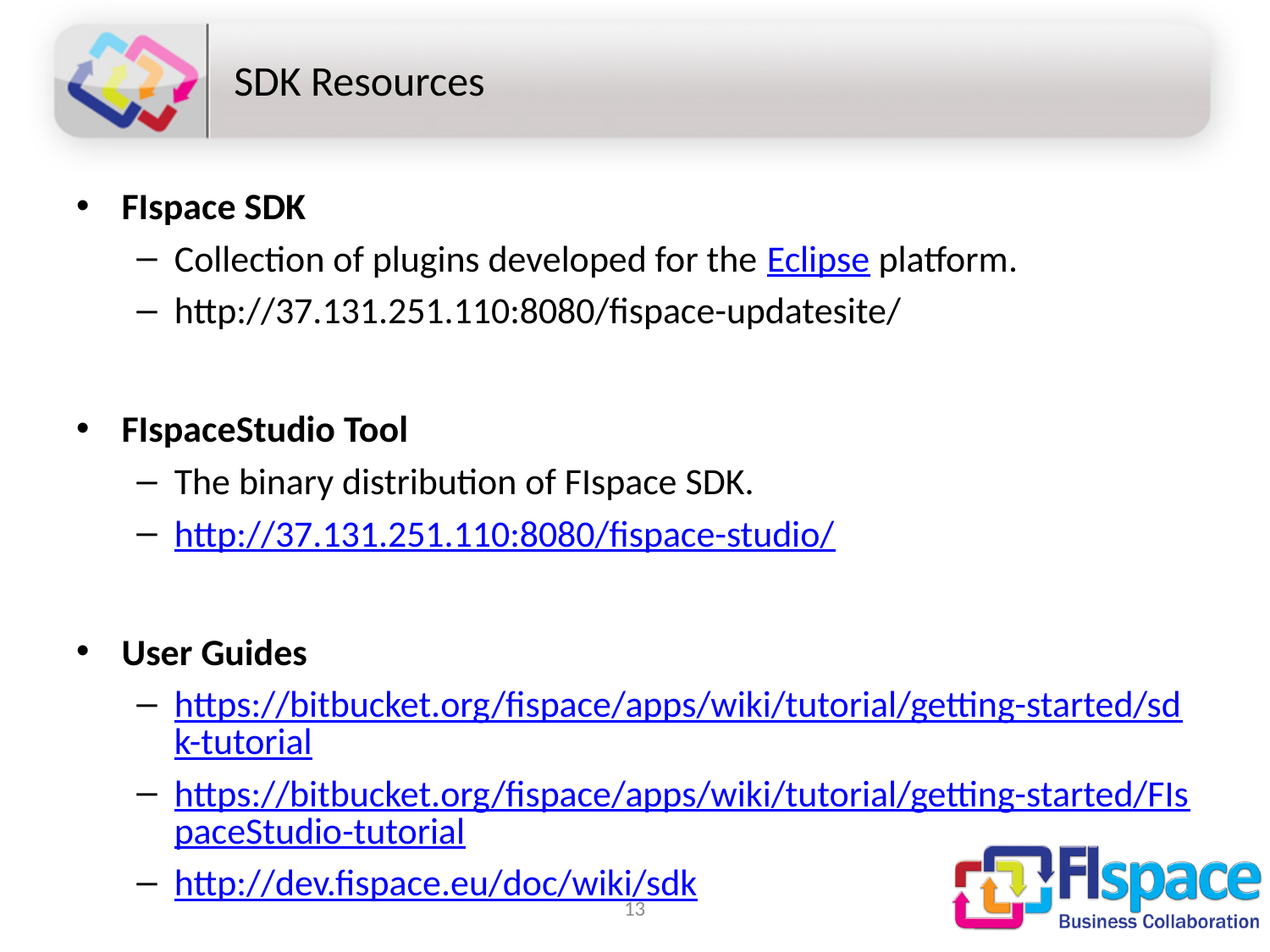

# SDK Resources
FIspace SDK
Collection of plugins developed for the Eclipse platform.
http://37.131.251.110:8080/fispace-updatesite/

FIspaceStudio Tool
The binary distribution of FIspace SDK.
http://37.131.251.110:8080/fispace-studio/

User Guides
https://bitbucket.org/fispace/apps/wiki/tutorial/getting-started/sdk-tutorial
https://bitbucket.org/fispace/apps/wiki/tutorial/getting-started/FIspaceStudio-tutorial
http://dev.fispace.eu/doc/wiki/sdk

13